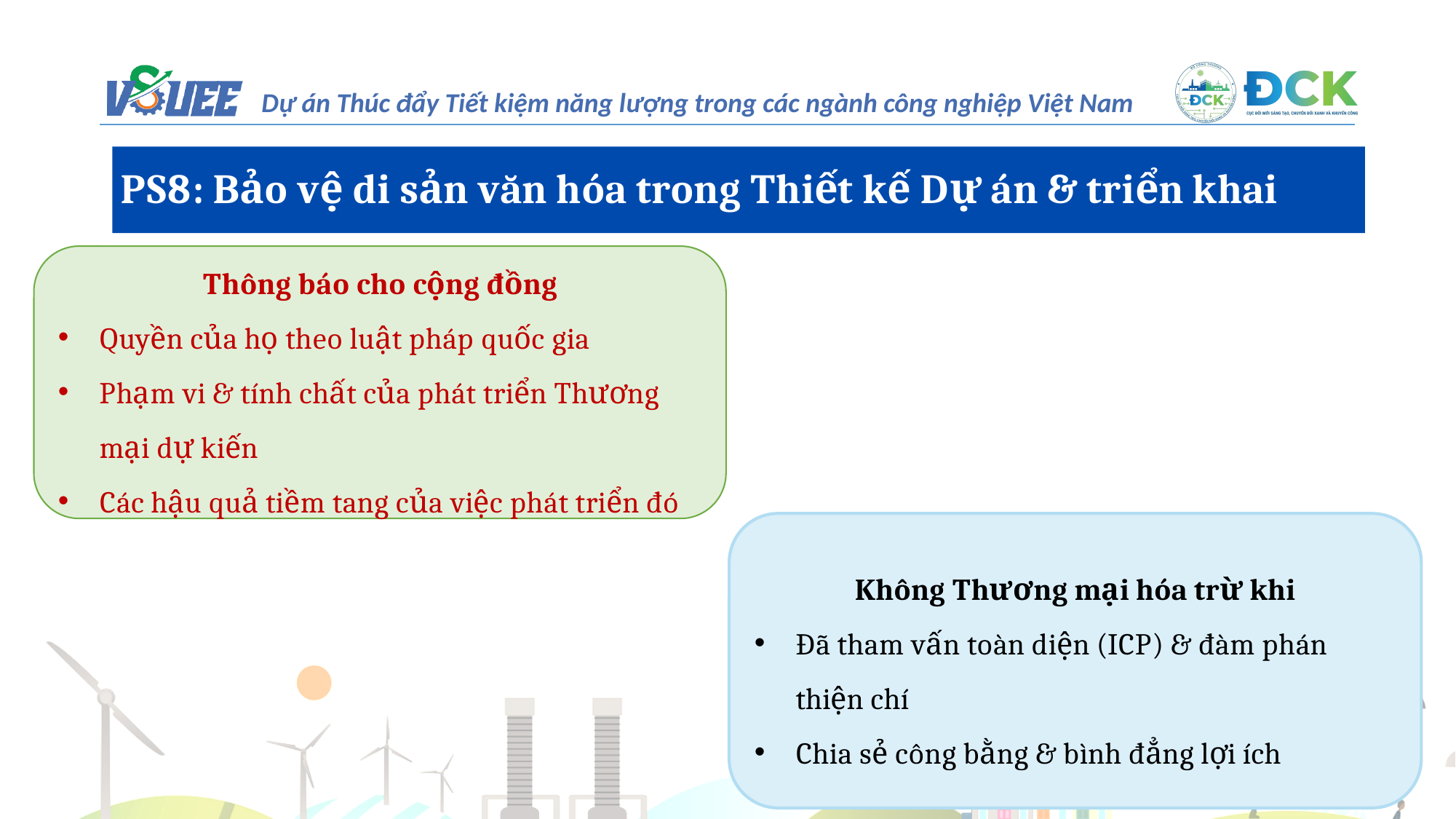

PS8: Bảo vệ di sản văn hóa trong Thiết kế Dự án & triển khai
Thông báo cho cộng đồng
Quyền của họ theo luật pháp quốc gia
Phạm vi & tính chất của phát triển Thương mại dự kiến
Các hậu quả tiềm tang của việc phát triển đó
Không Thương mại hóa trừ khi
Đã tham vấn toàn diện (ICP) & đàm phán thiện chí
Chia sẻ công bằng & bình đẳng lợi ích
42